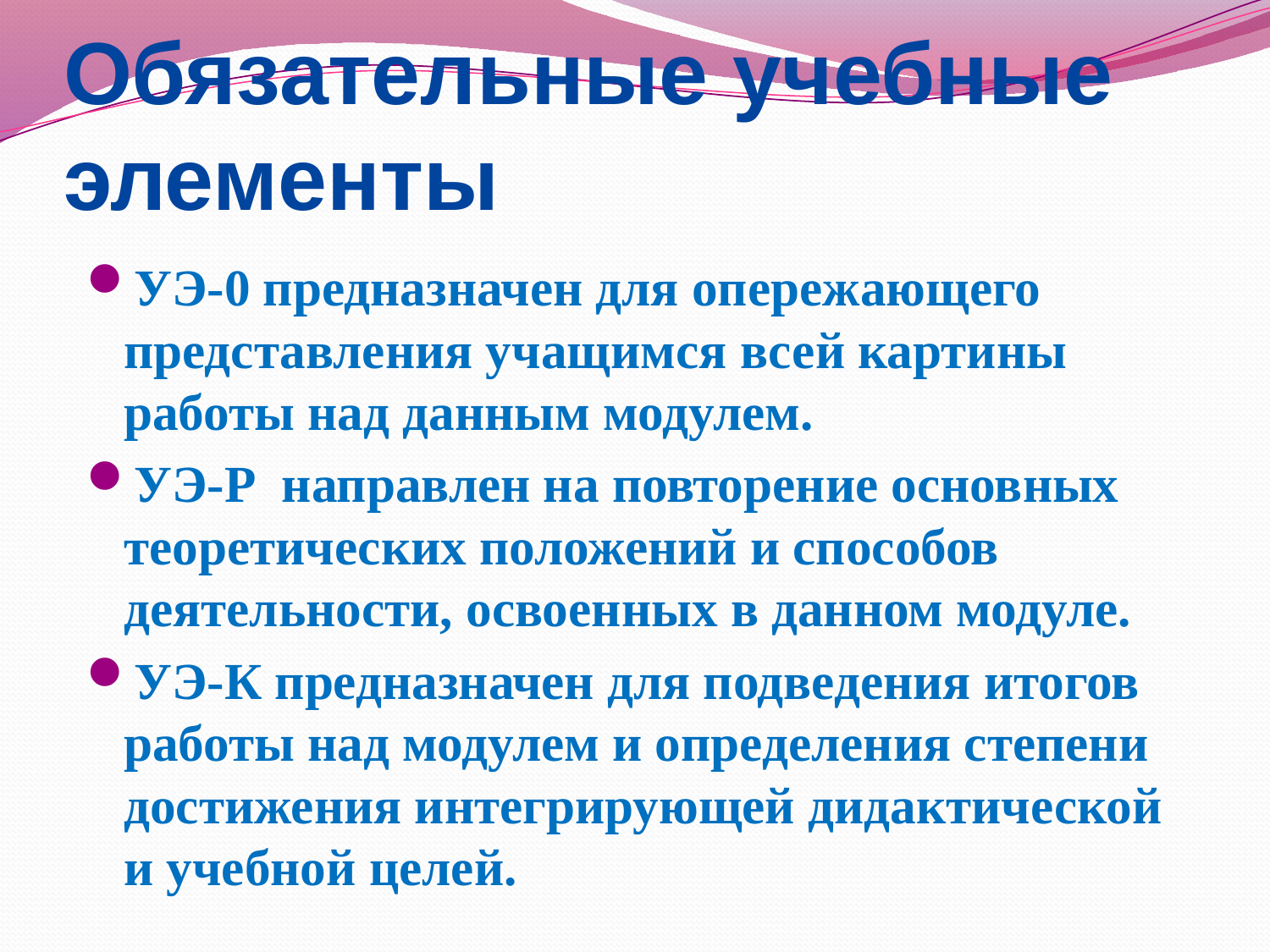

# Обязательные учебные элементы
УЭ-0 предназначен для опережающего представления учащимся всей картины работы над данным модулем.
УЭ-Р  направлен на повторение основных теоретических положений и способов деятельности, освоенных в данном модуле.
УЭ-К предназначен для подведения итогов работы над модулем и определения степени достижения интегрирующей дидактической и учебной целей.